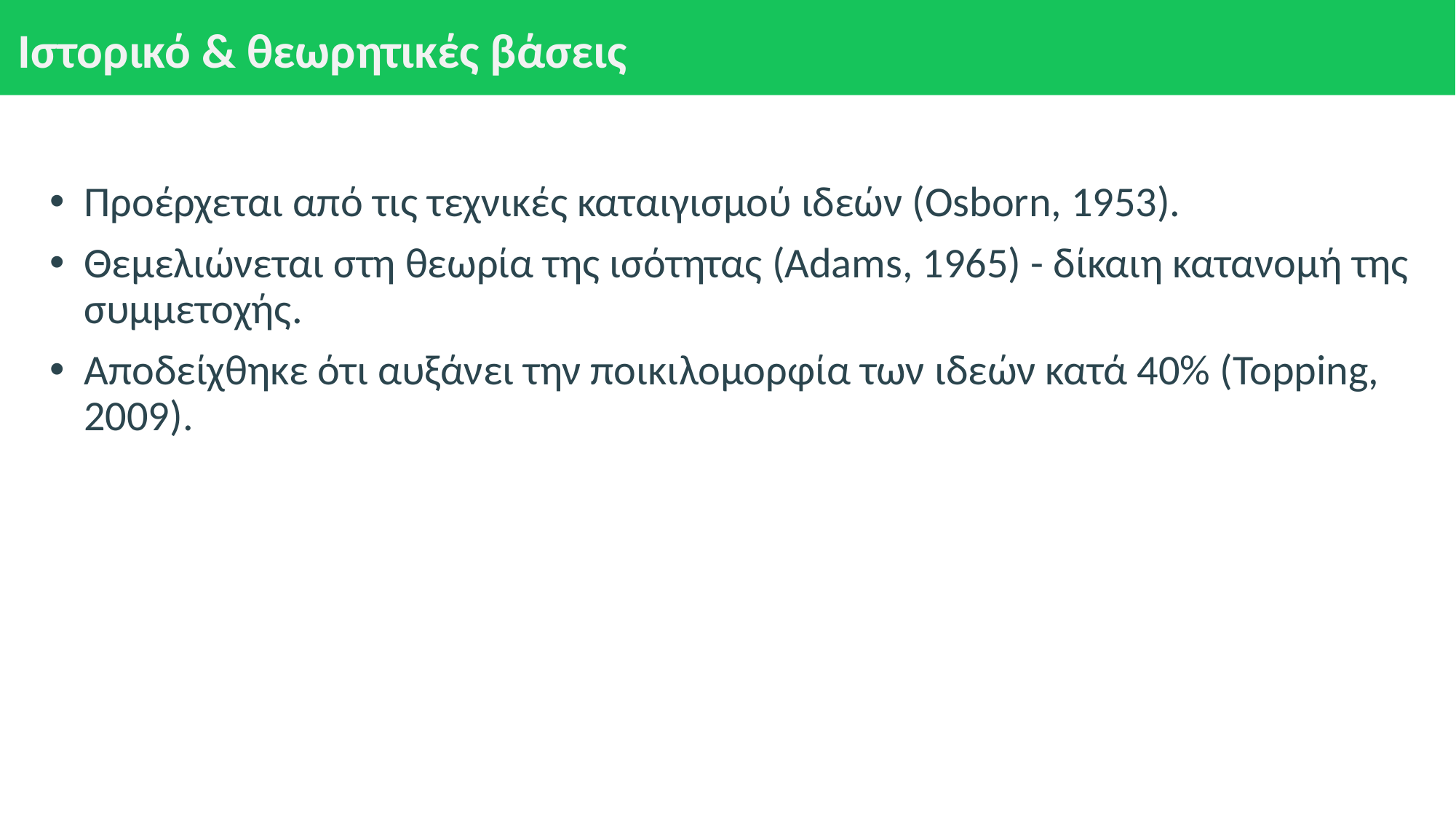

# Ιστορικό & θεωρητικές βάσεις
Προέρχεται από τις τεχνικές καταιγισμού ιδεών (Osborn, 1953).
Θεμελιώνεται στη θεωρία της ισότητας (Adams, 1965) - δίκαιη κατανομή της συμμετοχής.
Αποδείχθηκε ότι αυξάνει την ποικιλομορφία των ιδεών κατά 40% (Topping, 2009).